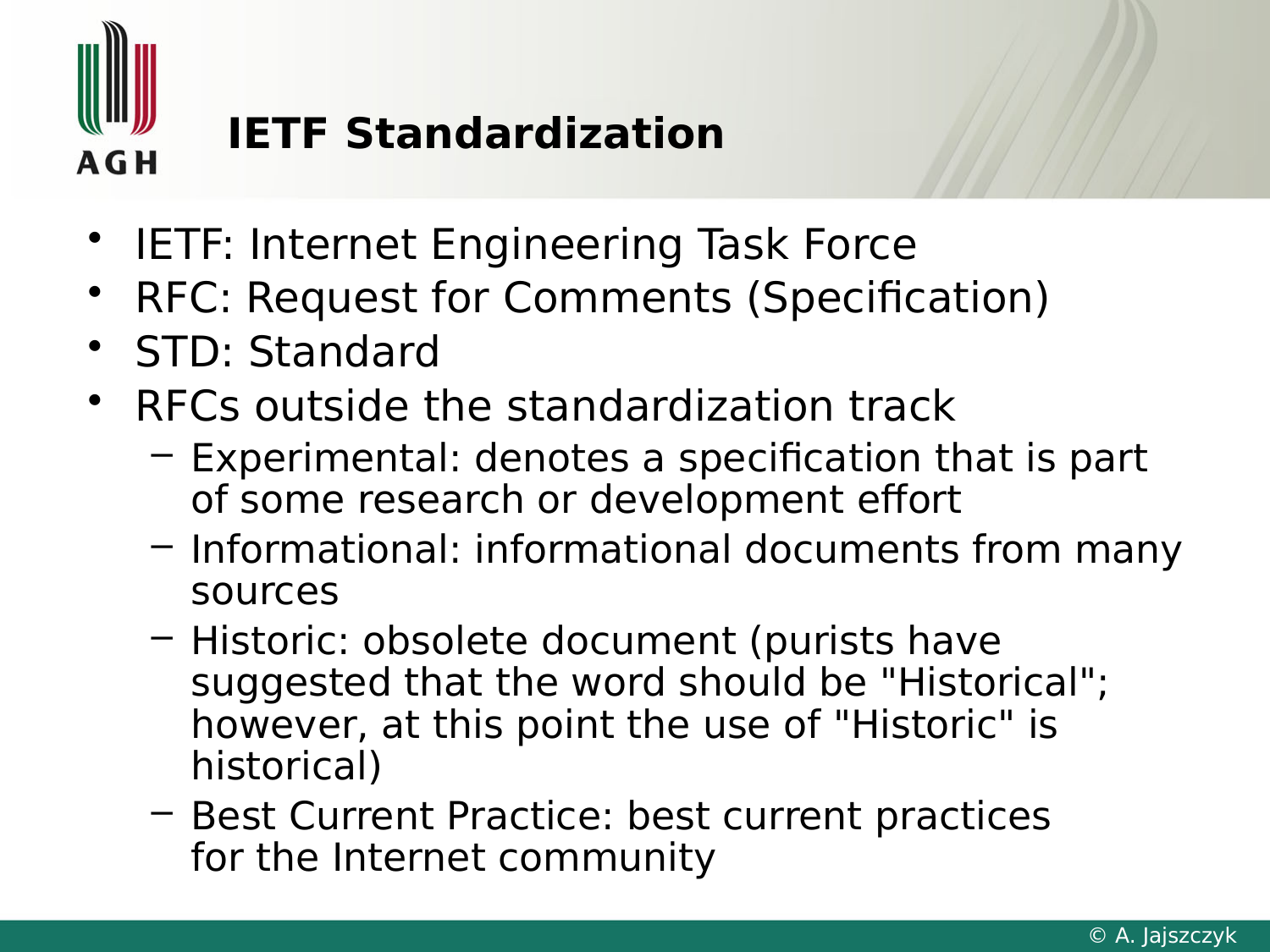

# IETF Standardization
IETF: Internet Engineering Task Force
RFC: Request for Comments (Specification)
STD: Standard
RFCs outside the standardization track
Experimental: denotes a specification that is part
of some research or development effort
Informational: informational documents from many sources
Historic: obsolete document (purists have suggested that the word should be "Historical"; however, at this point the use of "Historic" is historical)
Best Current Practice: best current practices
for the Internet community